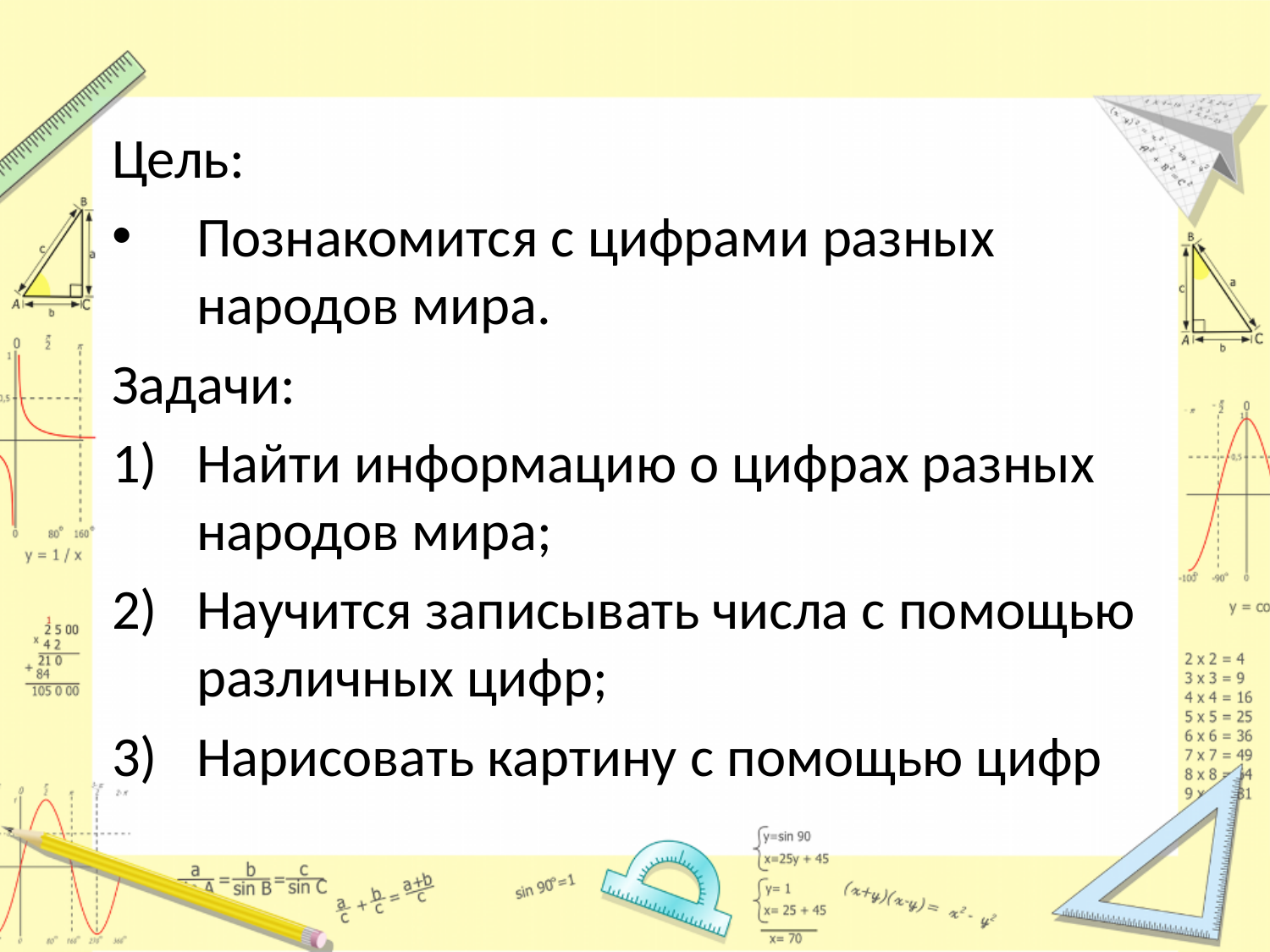

Цель:
Познакомится с цифрами разных народов мира.
Задачи:
Найти информацию о цифрах разных народов мира;
Научится записывать числа с помощью различных цифр;
Нарисовать картину с помощью цифр